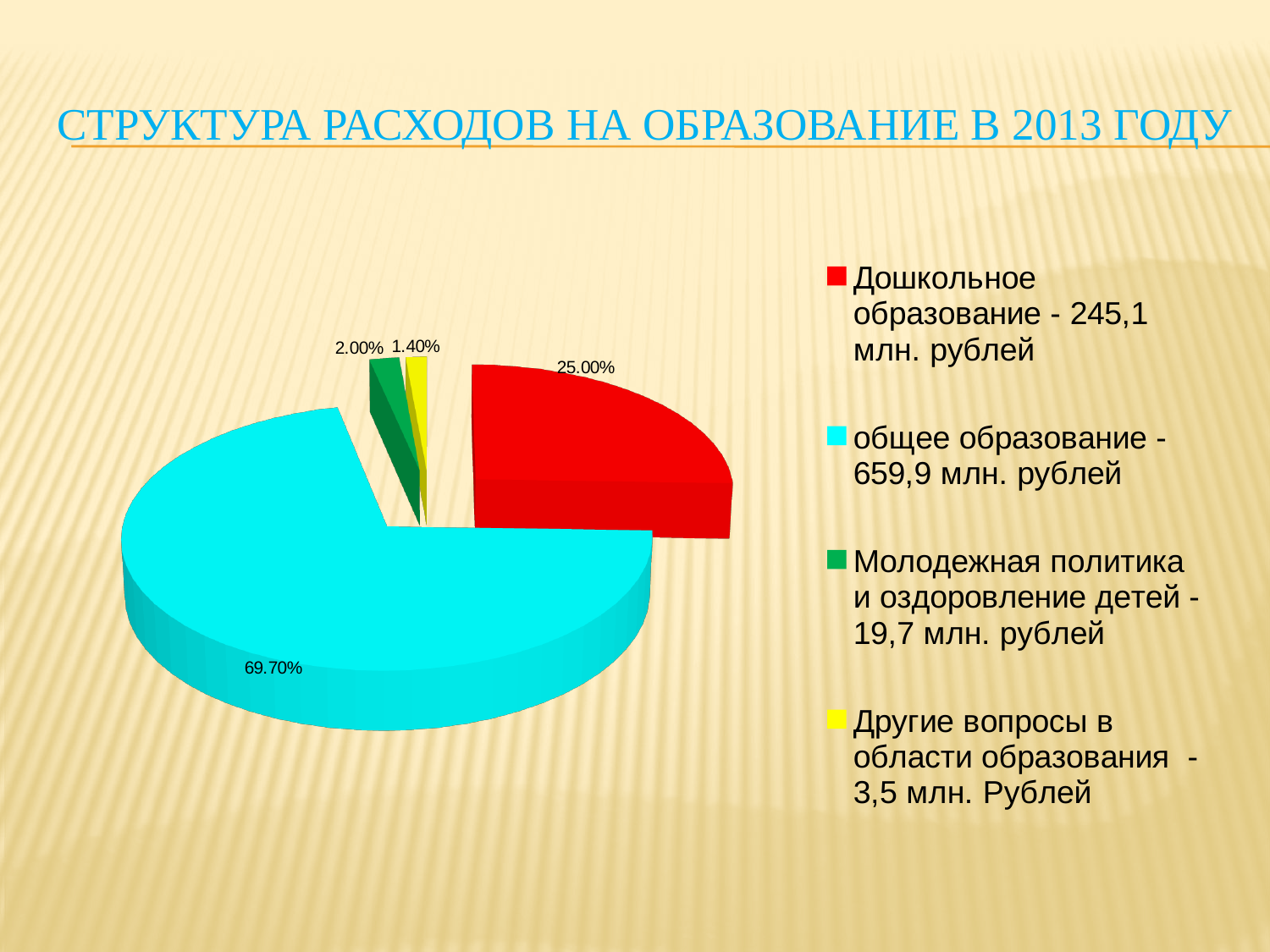

# Структура расходов на образование в 2013 году

[unsupported chart]